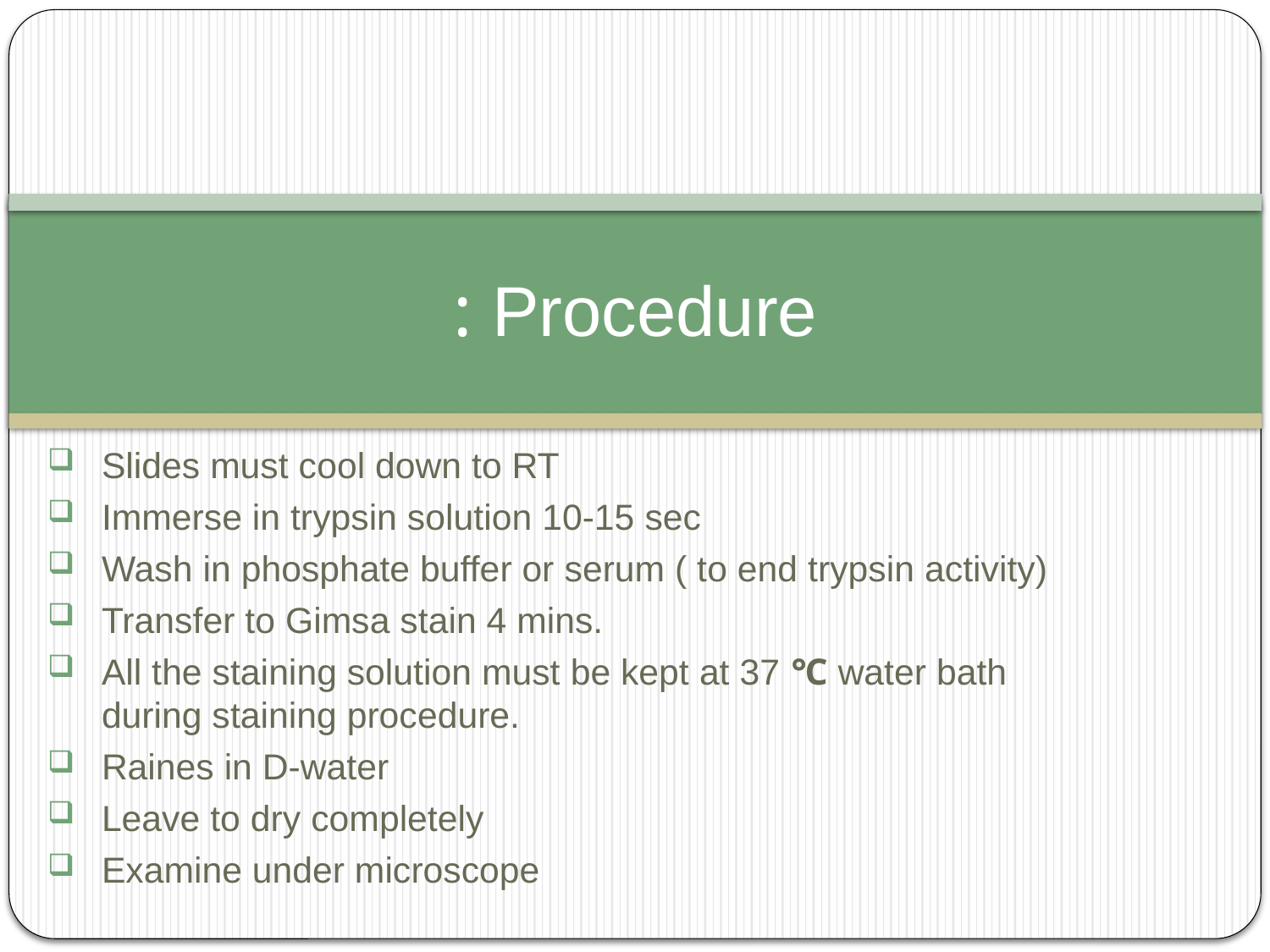

# Procedure :
Slides must cool down to RT
Immerse in trypsin solution 10-15 sec
Wash in phosphate buffer or serum ( to end trypsin activity)
Transfer to Gimsa stain 4 mins.
All the staining solution must be kept at 37 ℃ water bath during staining procedure.
Raines in D-water
Leave to dry completely
Examine under microscope